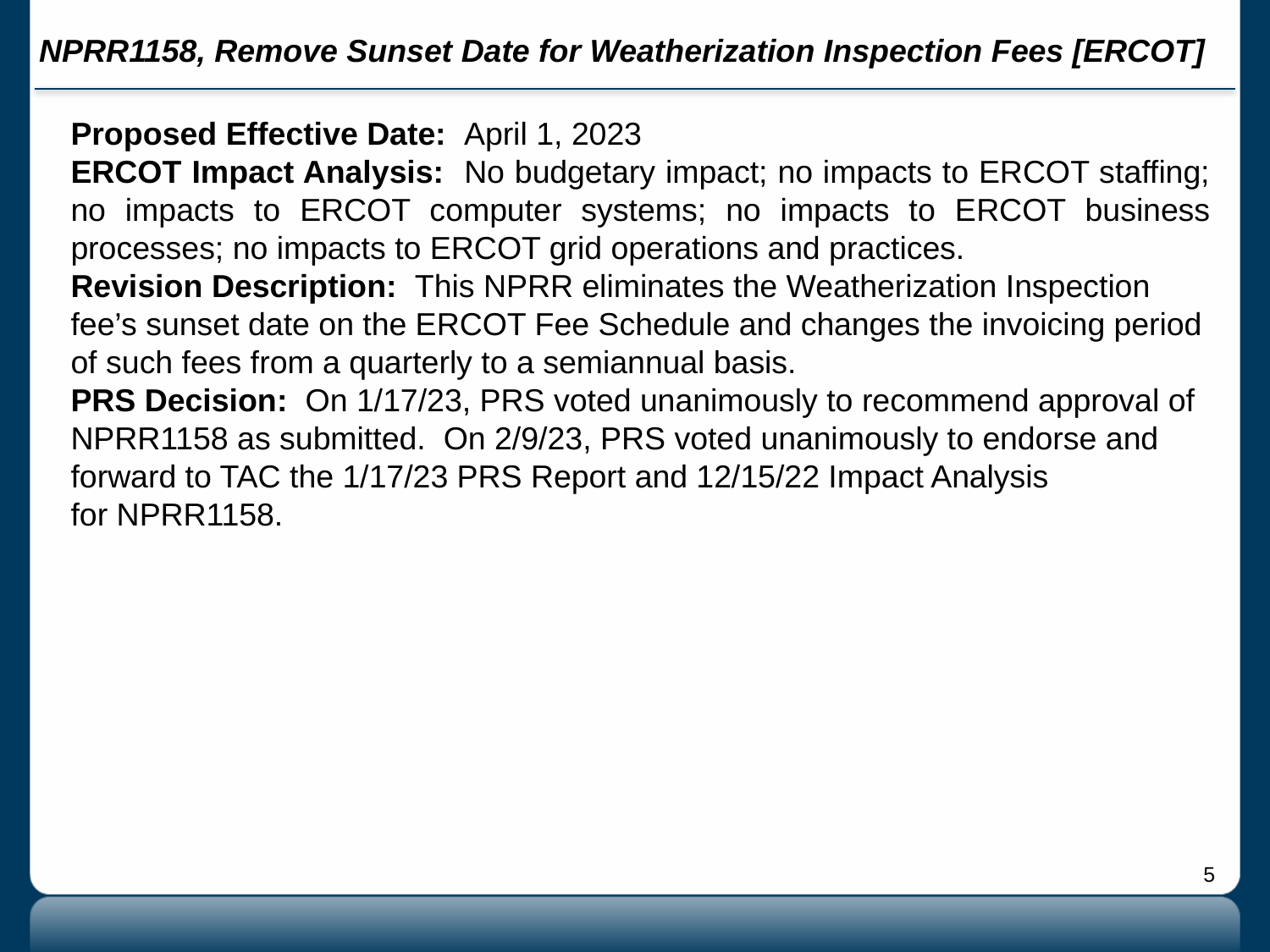

# NPRR1158, Remove Sunset Date for Weatherization Inspection Fees [ERCOT]
Proposed Effective Date:  April 1, 2023
ERCOT Impact Analysis:  No budgetary impact; no impacts to ERCOT staffing; no impacts to ERCOT computer systems; no impacts to ERCOT business processes; no impacts to ERCOT grid operations and practices.
Revision Description:  This NPRR eliminates the Weatherization Inspection fee’s sunset date on the ERCOT Fee Schedule and changes the invoicing period of such fees from a quarterly to a semiannual basis.
PRS Decision:  On 1/17/23, PRS voted unanimously to recommend approval of NPRR1158 as submitted.  On 2/9/23, PRS voted unanimously to endorse and forward to TAC the 1/17/23 PRS Report and 12/15/22 Impact Analysis for NPRR1158.